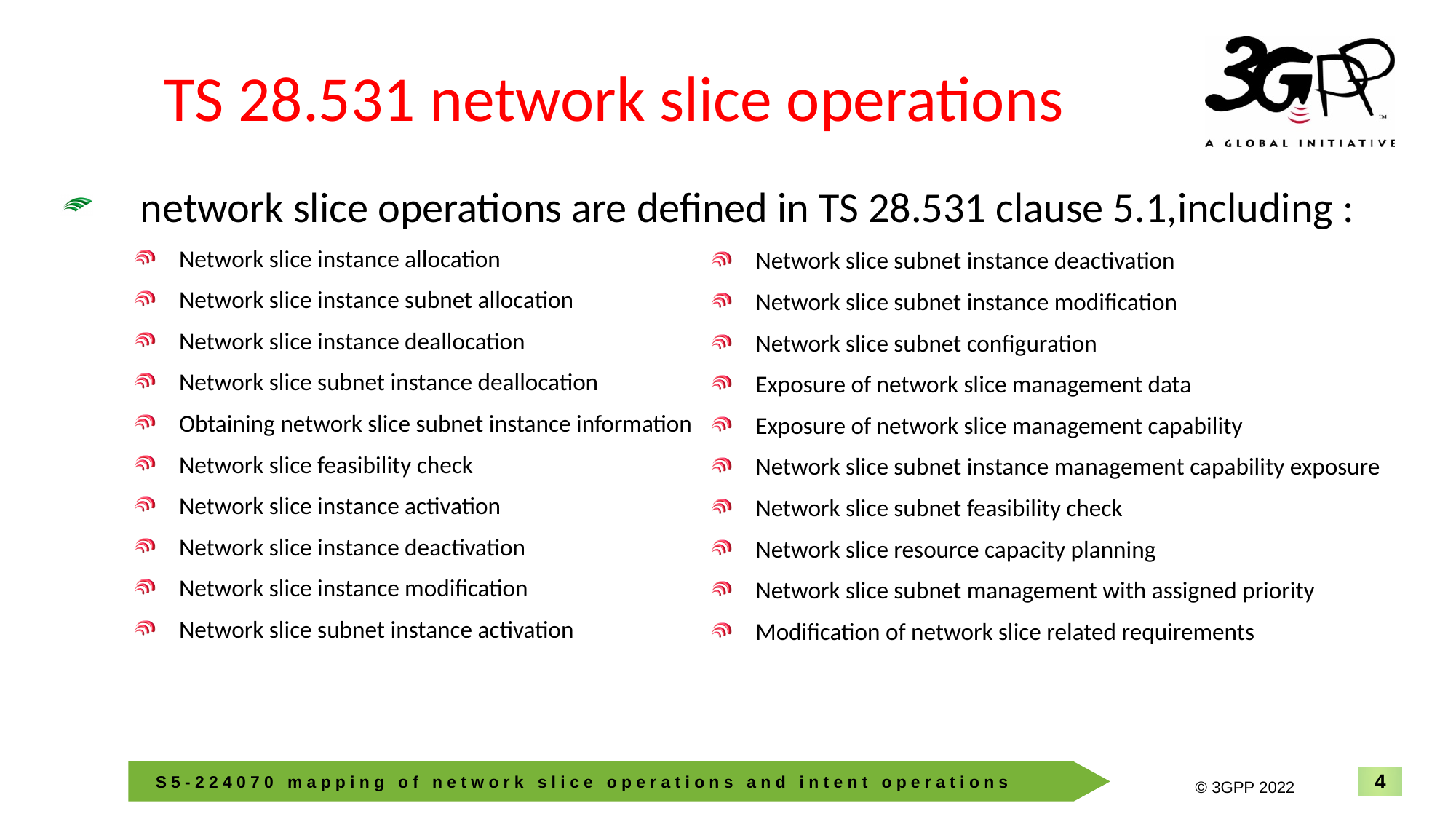

# TS 28.531 network slice operations
 network slice operations are defined in TS 28.531 clause 5.1,including :
Network slice instance allocation
Network slice instance subnet allocation
Network slice instance deallocation
Network slice subnet instance deallocation
Obtaining network slice subnet instance information
Network slice feasibility check
Network slice instance activation
Network slice instance deactivation
Network slice instance modification
Network slice subnet instance activation

Network slice subnet instance deactivation
Network slice subnet instance modification
Network slice subnet configuration
Exposure of network slice management data
Exposure of network slice management capability
Network slice subnet instance management capability exposure
Network slice subnet feasibility check
Network slice resource capacity planning
Network slice subnet management with assigned priority
Modification of network slice related requirements